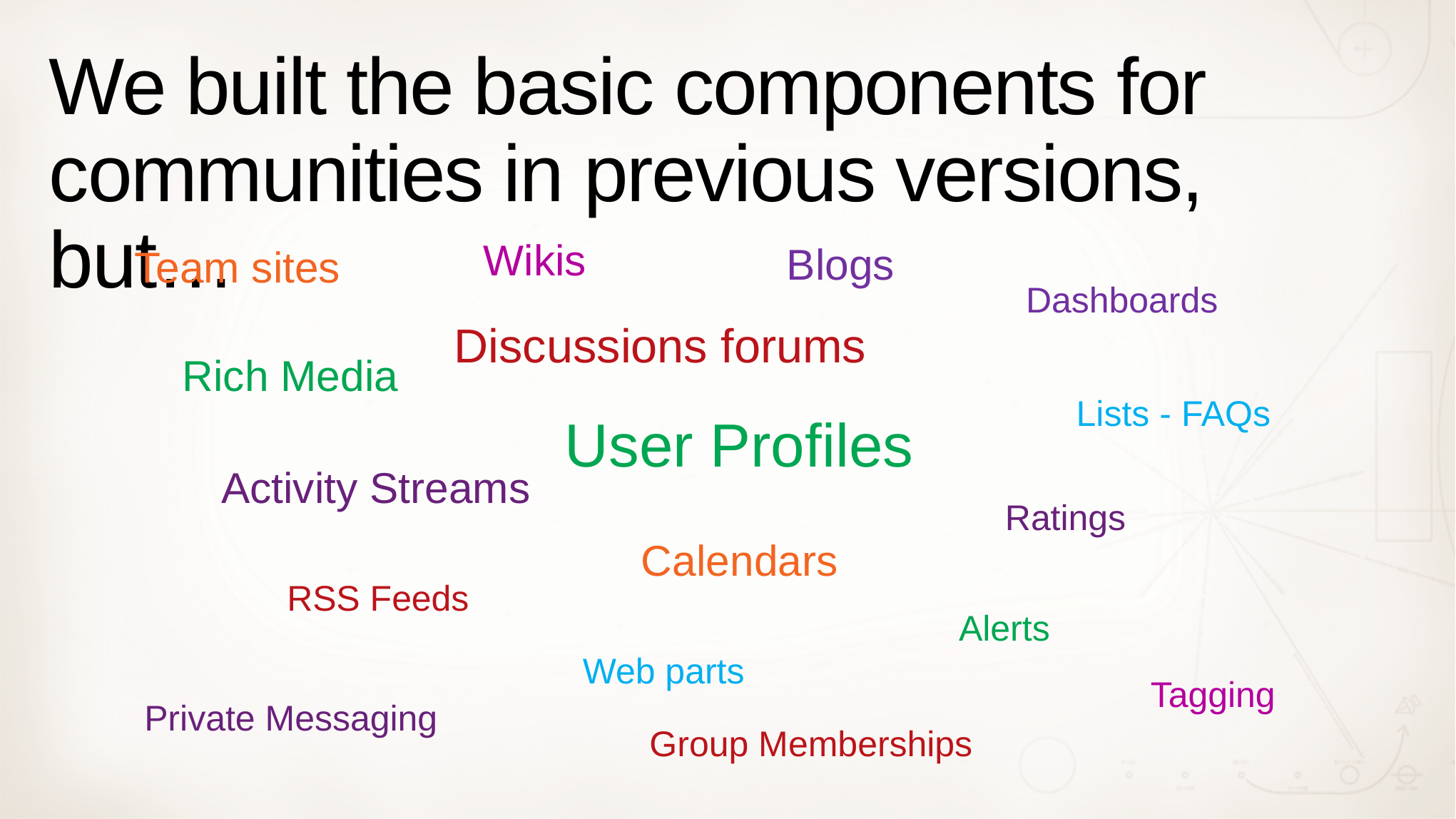

# We built the basic components for communities in previous versions, but…
Wikis
Blogs
Team sites
Dashboards
Discussions forums
Rich Media
Lists - FAQs
User Profiles
Activity Streams
Ratings
Calendars
RSS Feeds
Alerts
Web parts
Tagging
Private Messaging
Group Memberships